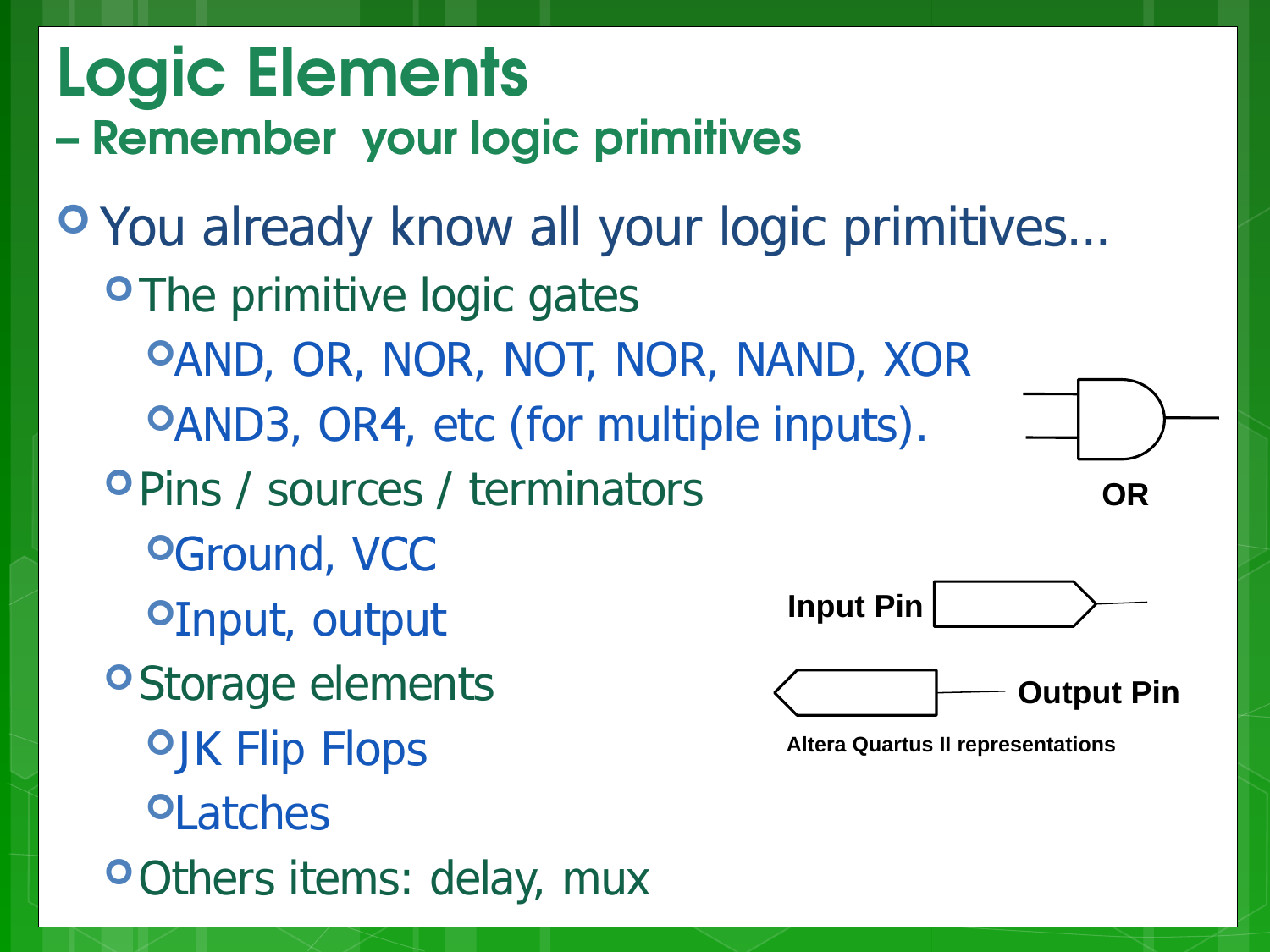

# Logic Elements – Remember  your logic primitives
You already know all your logic primitives…
The primitive logic gates
AND, OR, NOR, NOT, NOR, NAND, XOR
AND3, OR4, etc (for multiple inputs).
Pins / sources / terminators
Ground, VCC
Input, output
Storage elements
JK Flip Flops
Latches
Others items: delay, mux

OR
Input Pin

Output Pin

Altera Quartus II representations